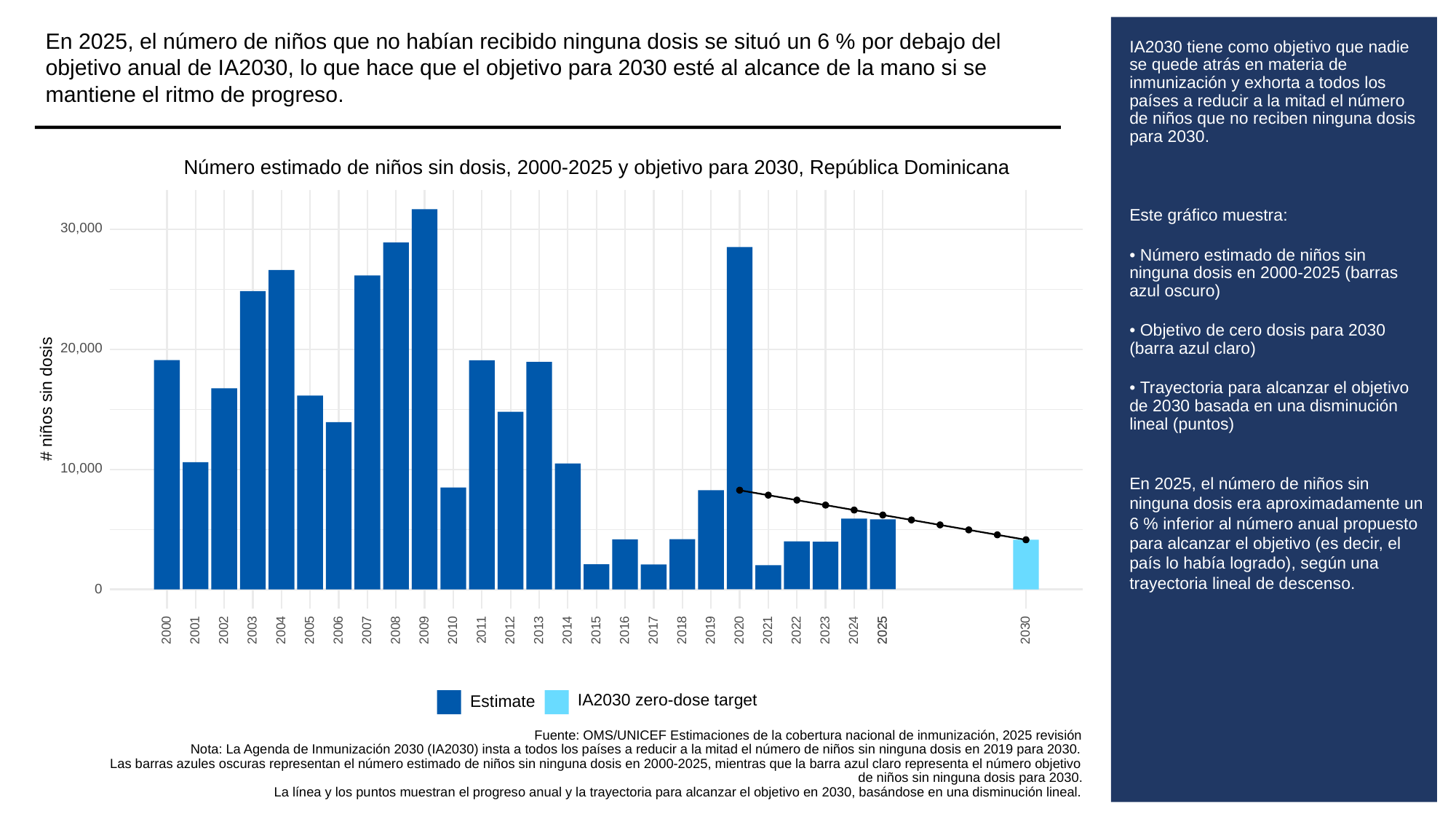

En 2025, el número de niños que no habían recibido ninguna dosis se situó un 6 % por debajo del objetivo anual de IA2030, lo que hace que el objetivo para 2030 esté al alcance de la mano si se mantiene el ritmo de progreso.
# IA2030 tiene como objetivo que nadie se quede atrás en materia de inmunización y exhorta a todos los países a reducir a la mitad el número de niños que no reciben ninguna dosis para 2030.

Este gráfico muestra:
• Número estimado de niños sin ninguna dosis en 2000-2025 (barras azul oscuro)
• Objetivo de cero dosis para 2030 (barra azul claro)
• Trayectoria para alcanzar el objetivo de 2030 basada en una disminución lineal (puntos)

En 2025, el número de niños sin ninguna dosis era aproximadamente un 6 % inferior al número anual propuesto para alcanzar el objetivo (es decir, el país lo había logrado), según una trayectoria lineal de descenso.

Número estimado de niños sin dosis, 2000-2025 y objetivo para 2030, República Dominicana

30,000

20,000

# niños sin dosis

10,000

0

2003
2013
2023
2030
2000
2001
2002
2004
2005
2006
2007
2008
2009
2010
2011
2012
2014
2015
2016
2017
2018
2019
2020
2021
2022
2024
2025
2025

IA2030 zero-dose target
Estimate
Fuente: OMS/UNICEF Estimaciones de la cobertura nacional de inmunización, 2025 revisión
Nota: La Agenda de Inmunización 2030 (IA2030) insta a todos los países a reducir a la mitad el número de niños sin ninguna dosis en 2019 para 2030.
Las barras azules oscuras representan el número estimado de niños sin ninguna dosis en 2000-2025, mientras que la barra azul claro representa el número objetivo
de niños sin ninguna dosis para 2030.
La línea y los puntos muestran el progreso anual y la trayectoria para alcanzar el objetivo en 2030, basándose en una disminución lineal.